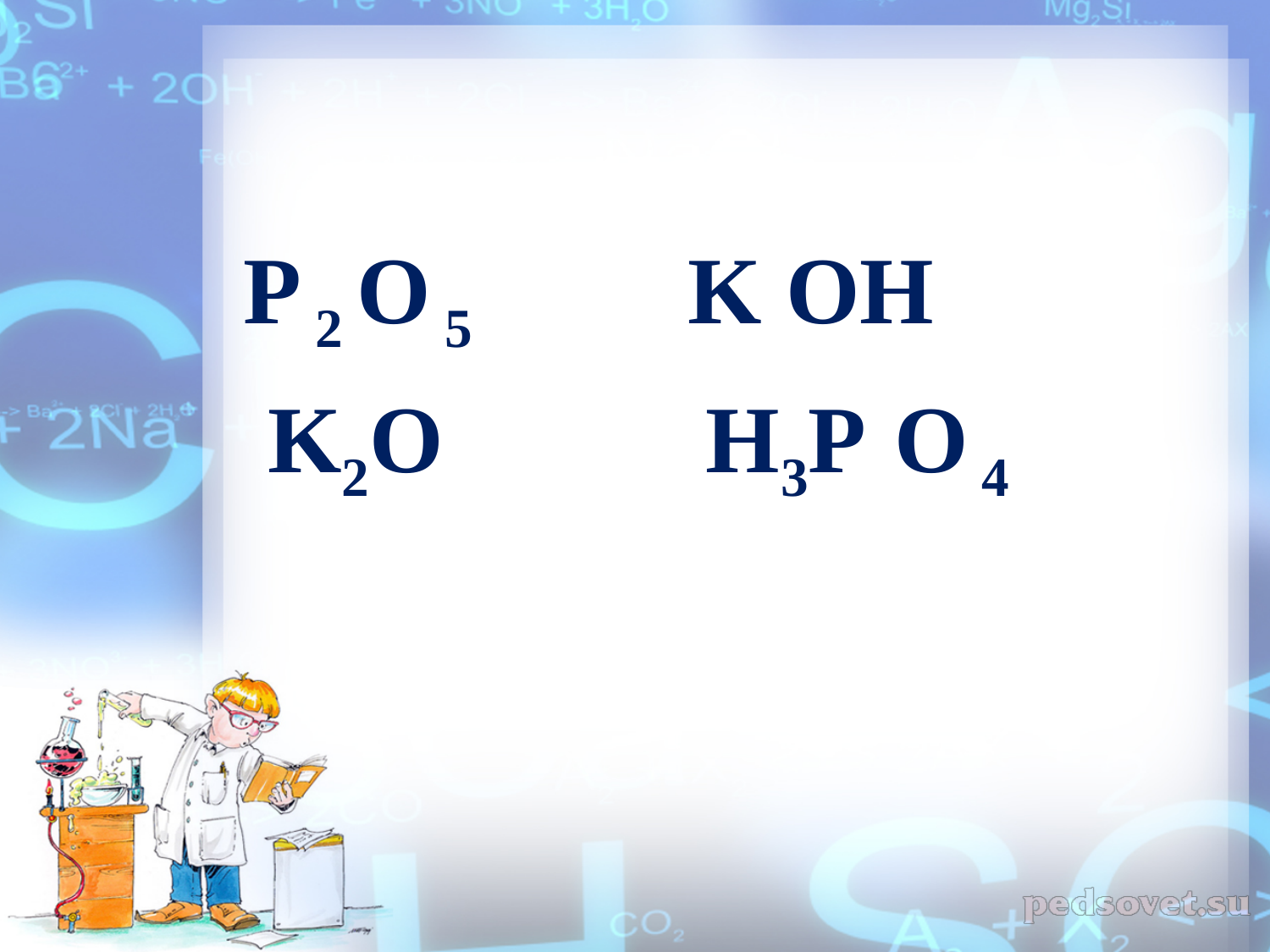

#
       Р 2 О 5         K OН
        K2O           Н3Р  O 4